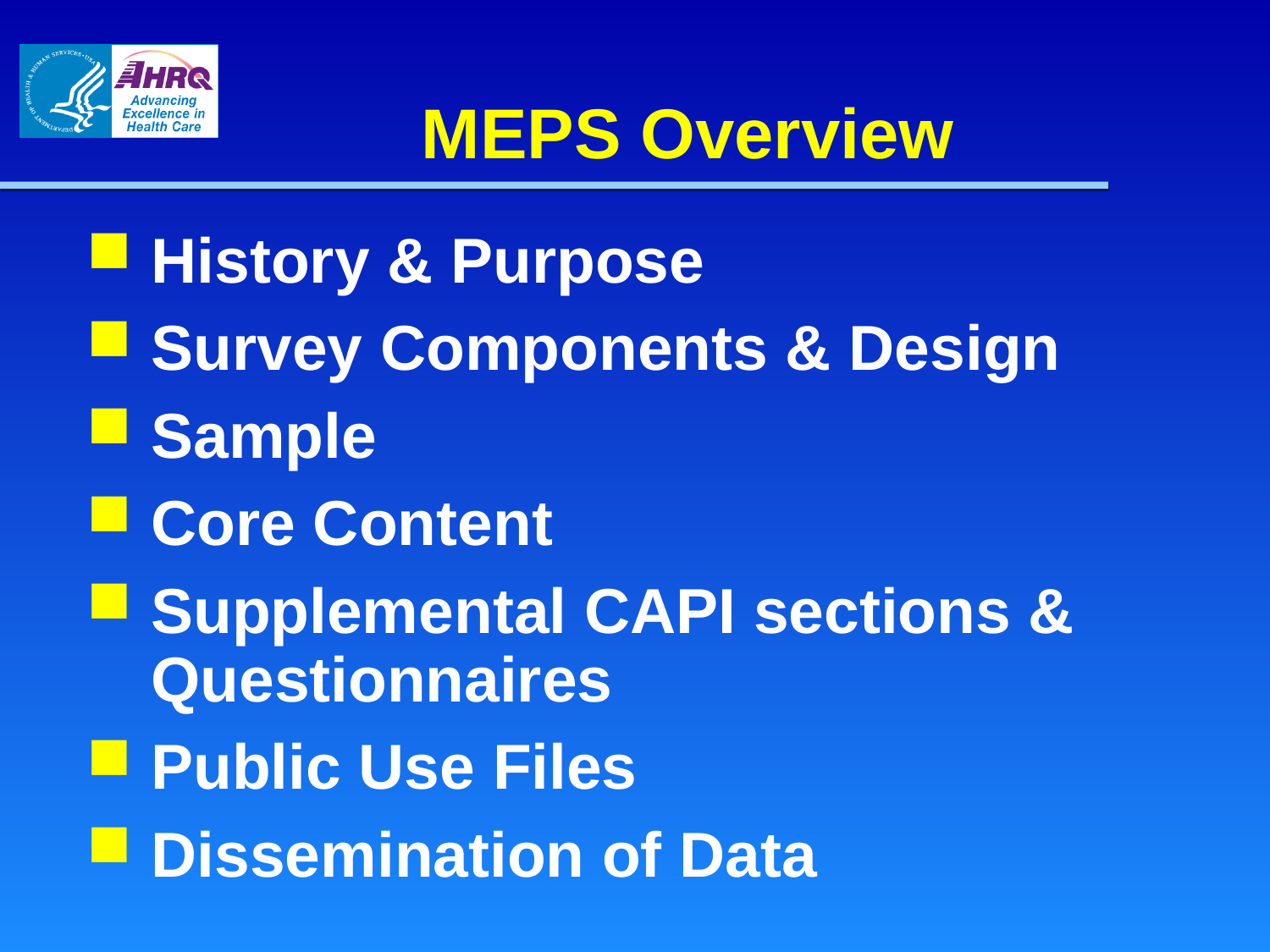

# MEPS Overview
History & Purpose
Survey Components & Design
Sample
Core Content
Supplemental CAPI sections & Questionnaires
Public Use Files
Dissemination of Data